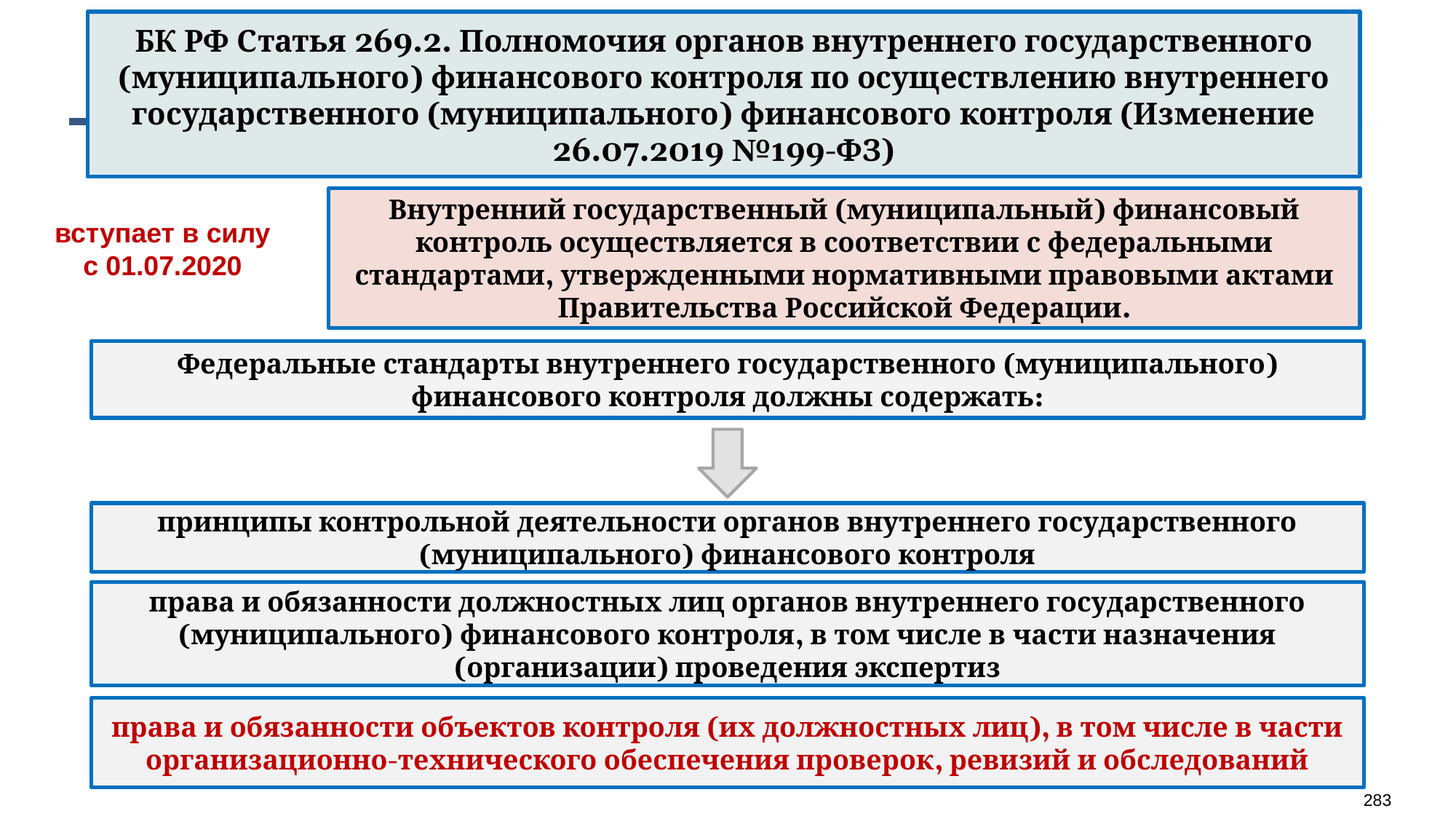

БК РФ Статья 269.2. Полномочия органов внутреннего государственного (муниципального) финансового контроля по осуществлению внутреннего государственного (муниципального) финансового контроля (Изменение 26.07.2019 №199-ФЗ)
Внутренний государственный (муниципальный) финансовый контроль осуществляется в соответствии с федеральными стандартами, утвержденными нормативными правовыми актами Правительства Российской Федерации.
 вступает в силу
с 01.07.2020
Федеральные стандарты внутреннего государственного (муниципального) финансового контроля должны содержать:

принципы контрольной деятельности органов внутреннего государственного (муниципального) финансового контроля
права и обязанности должностных лиц органов внутреннего государственного (муниципального) финансового контроля, в том числе в части назначения (организации) проведения экспертиз
права и обязанности объектов контроля (их должностных лиц), в том числе в части организационно-технического обеспечения проверок, ревизий и обследований